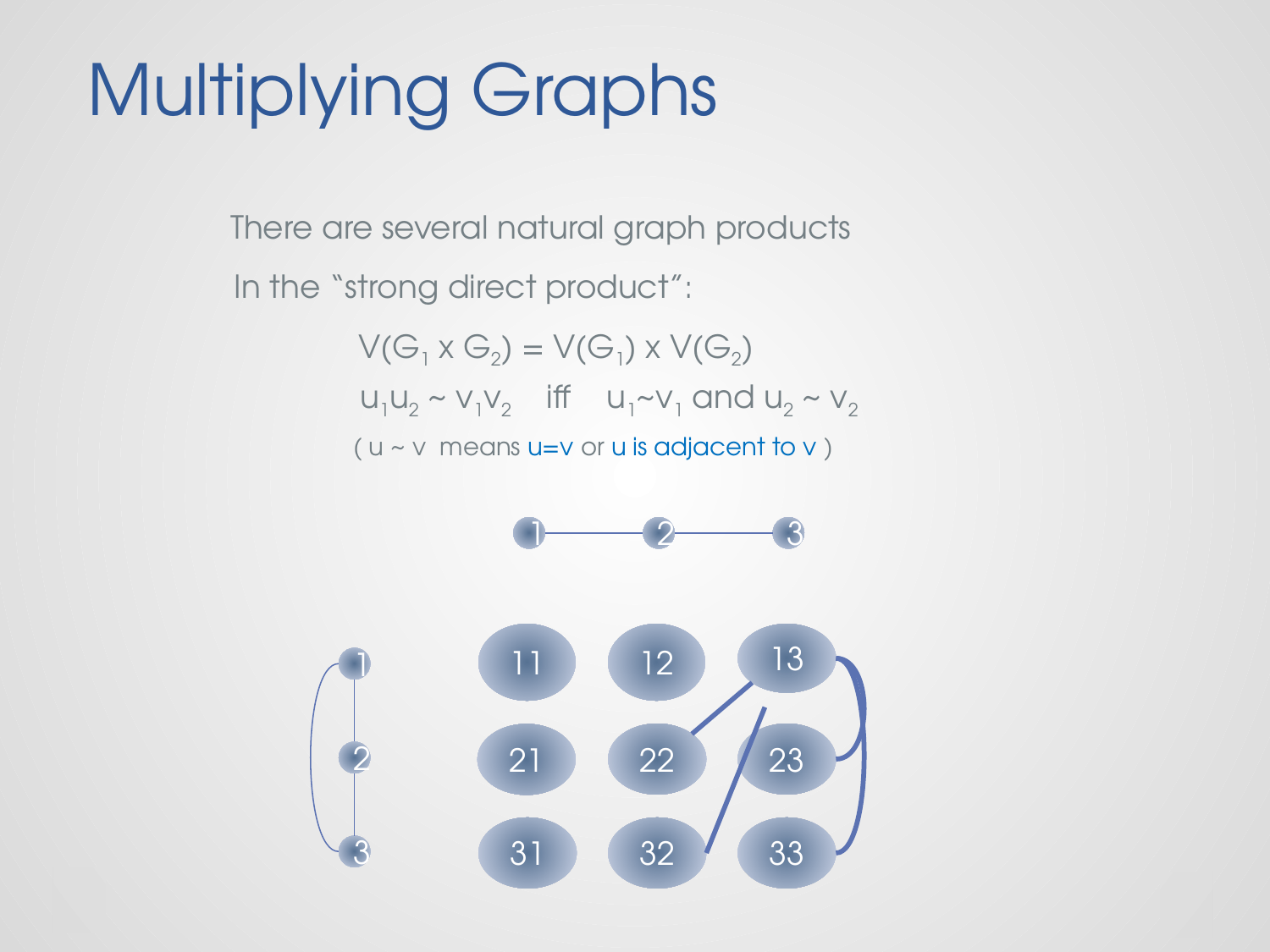

Multiplying Graphs
There are several natural graph products
In the “strong direct product”:
V(G1 x G2) = V(G1) x V(G2)
u1u2 ~ v1v2    iff    u1~v1 and u2 ~ v2
( u ~ v  means u=v or u is adjacent to v )
1
2
3
11
12
13
22
23
21
31
32
33
1
2
3